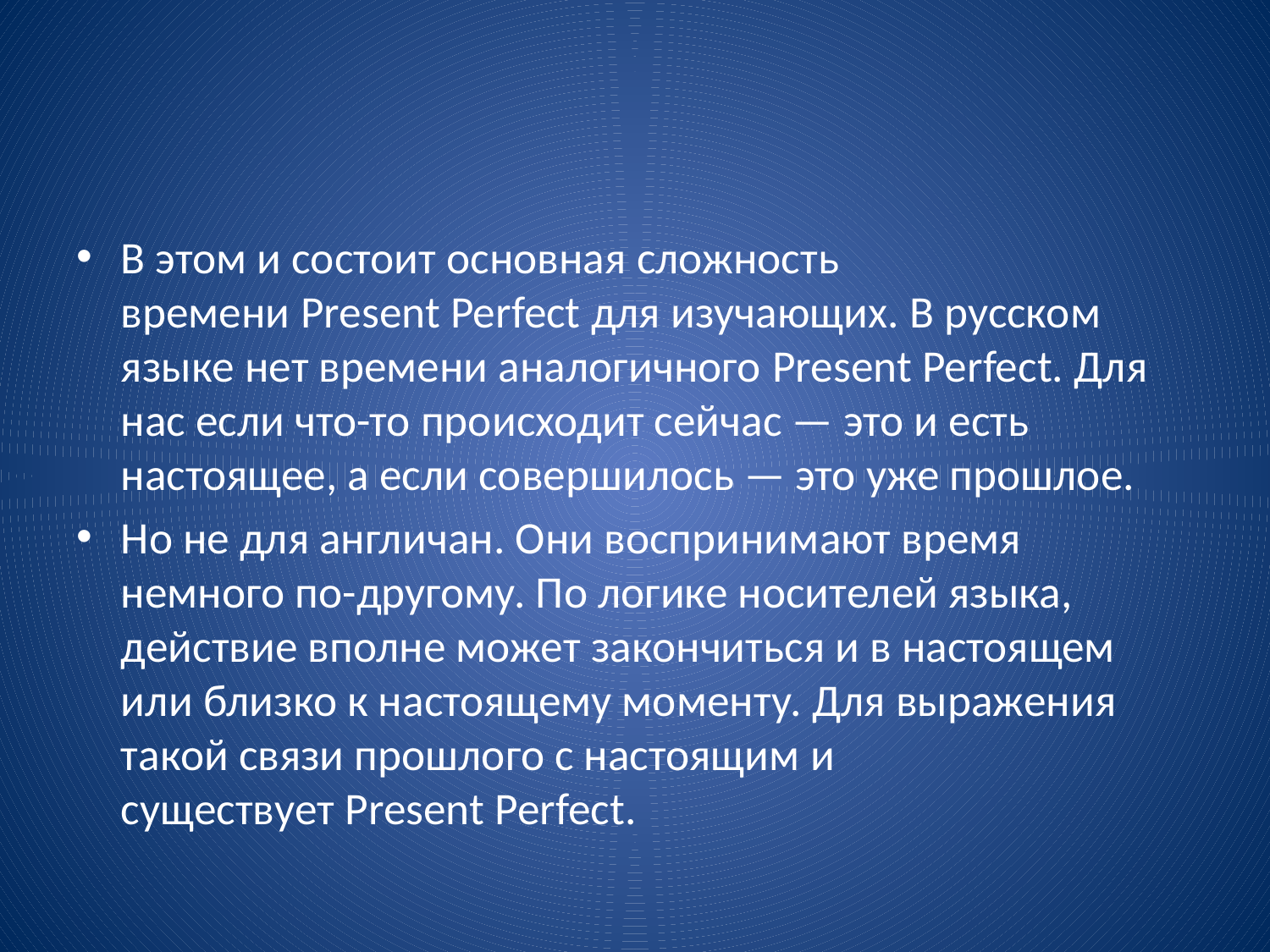

В этом и состоит основная сложность времени Present Perfect для изучающих. В русском языке нет времени аналогичного Present Perfect. Для нас если что-то происходит сейчас — это и есть настоящее, а если совершилось — это уже прошлое.
Но не для англичан. Они воспринимают время немного по-другому. По логике носителей языка, действие вполне может закончиться и в настоящем или близко к настоящему моменту. Для выражения такой связи прошлого с настоящим и существует Present Perfect.